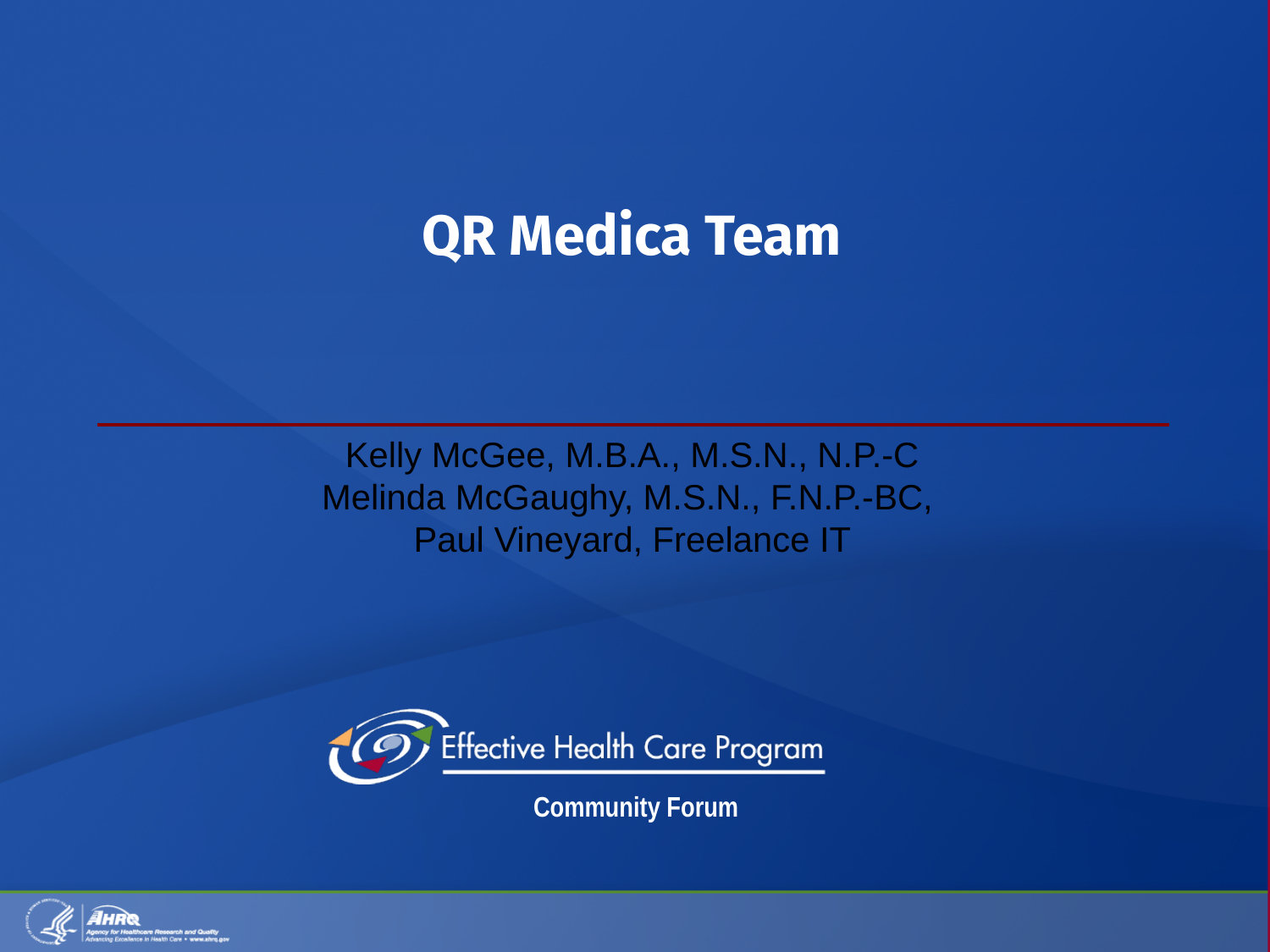

# QR Medica Team
Kelly McGee, M.B.A., M.S.N., N.P.-C
Melinda McGaughy, M.S.N., F.N.P.-BC, 
Paul Vineyard, Freelance IT